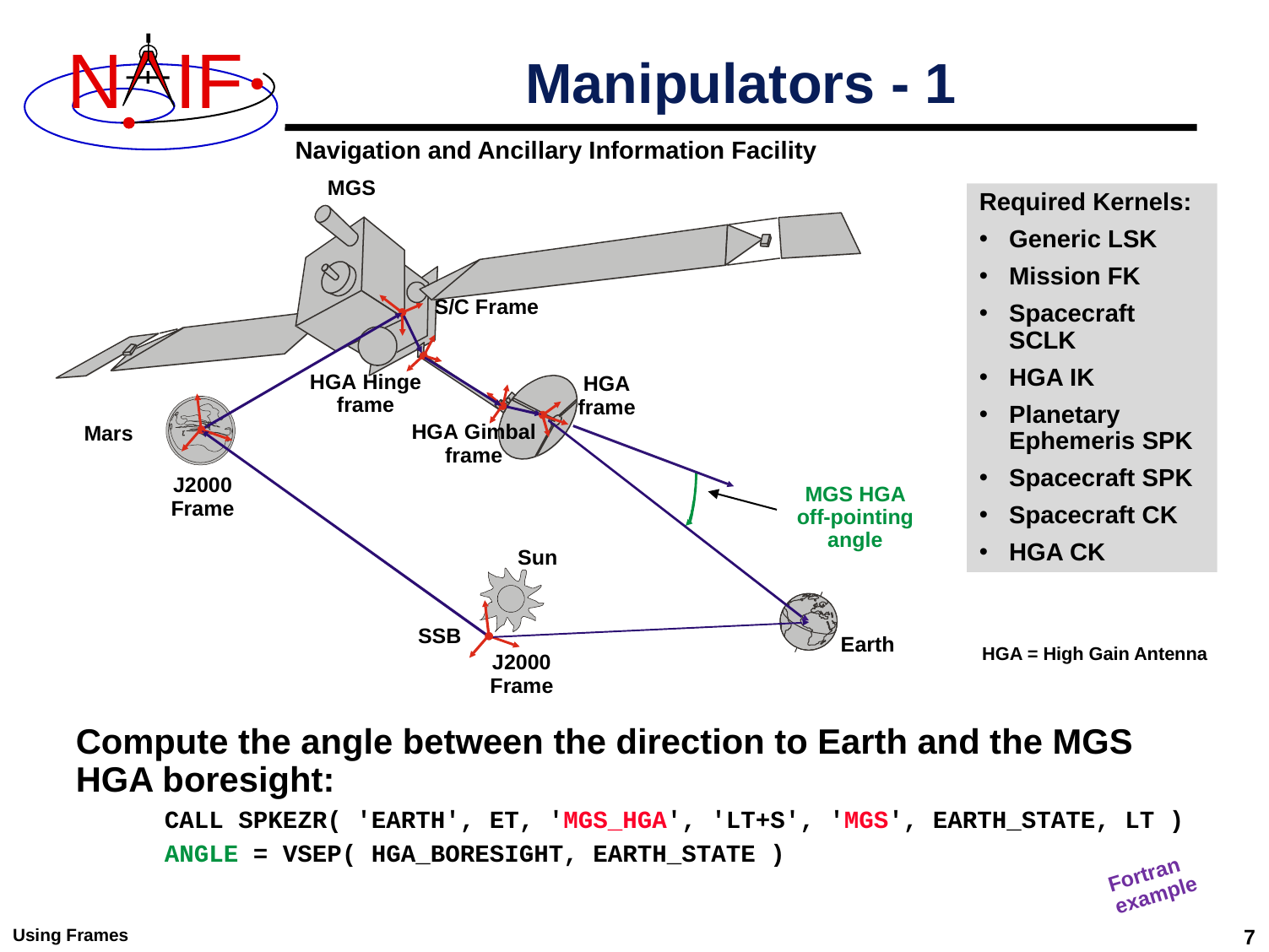

# Manipulators - 1
M
G
S

S
/
C

F
r
a
m
e

H
G
A

H
i
n
g
e
H
G
A

f
r
a
m
e

f
r
a
m
e

H
G
A

G
i
m
b
a
l

M
a
r
s

f
r
a
m
e

J
2
0
0
0

F
r
a
m
e

S
u
n

S
S
B

E
a
r
t
h

J
2
0
0
0

F
r
a
m
e
Required Kernels:
Generic LSK
Mission FK
Spacecraft SCLK
HGA IK
Planetary Ephemeris SPK
Spacecraft SPK
Spacecraft CK
HGA CK
MGS HGA off-pointing angle
HGA = High Gain Antenna
Compute the angle between the direction to Earth and the MGS HGA boresight:
      CALL SPKEZR( 'EARTH', ET, 'MGS_HGA', 'LT+S', 'MGS', EARTH_STATE, LT )
      ANGLE = VSEP( HGA_BORESIGHT, EARTH_STATE )
Fortran example
Using Frames
7